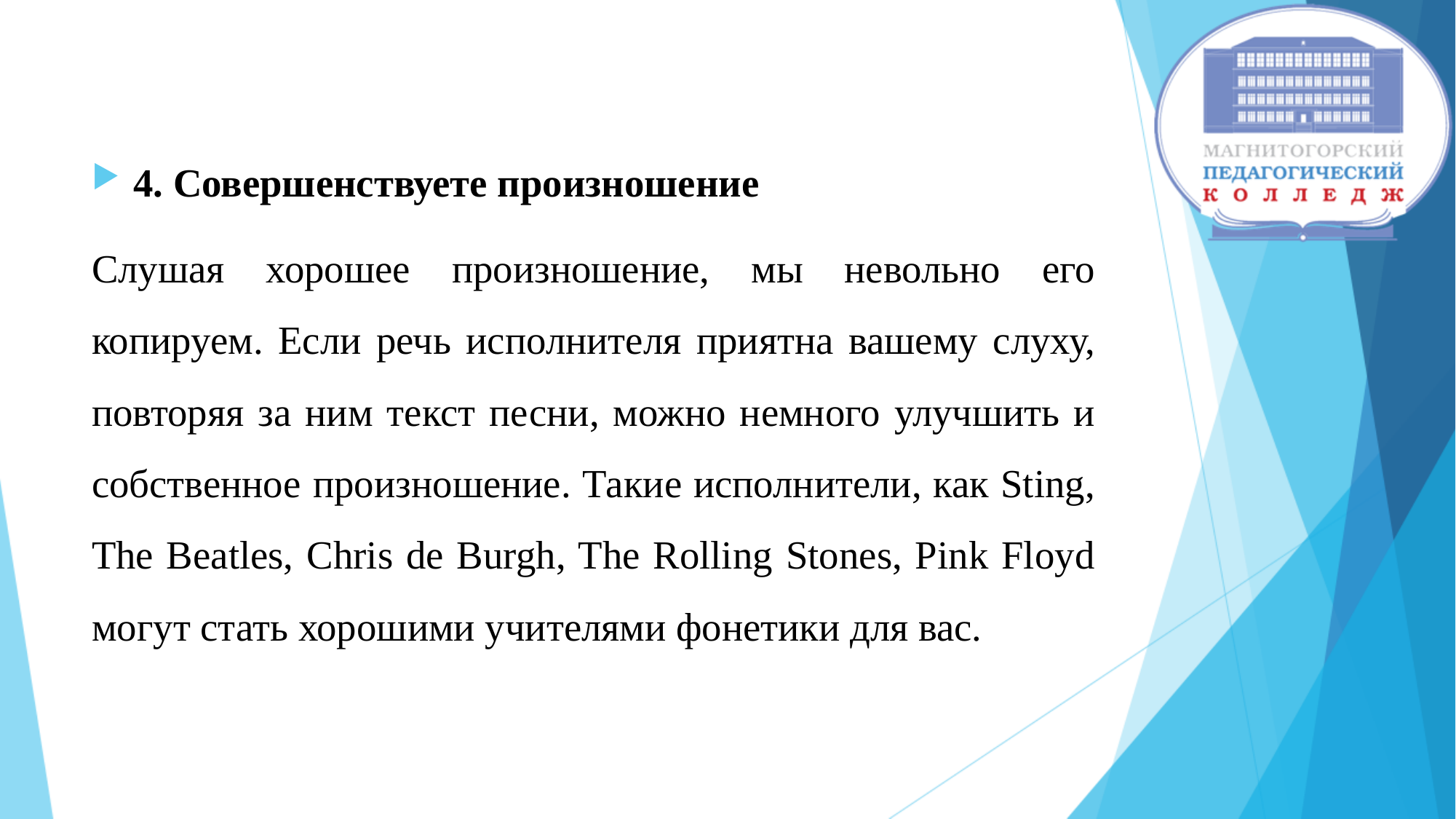

4. Совершенствуете произношение
Слушая хорошее произношение, мы невольно его копируем. Если речь исполнителя приятна вашему слуху, повторяя за ним текст песни, можно немного улучшить и собственное произношение. Такие исполнители, как Sting, The Beatles, Chris de Burgh, The Rolling Stones, Pink Floyd могут стать хорошими учителями фонетики для вас.